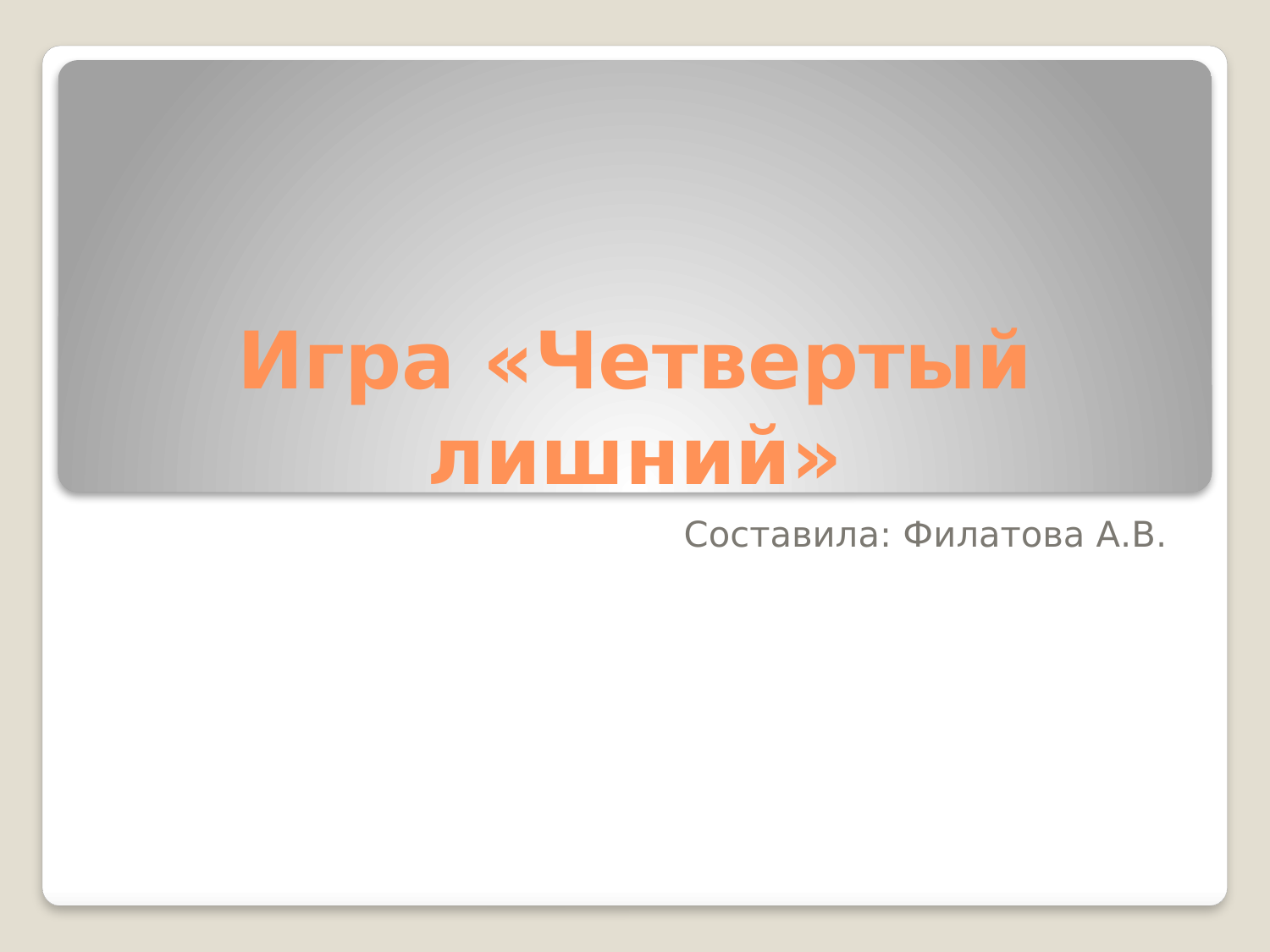

# Игра «Четвертый лишний»
Составила: Филатова А.В.